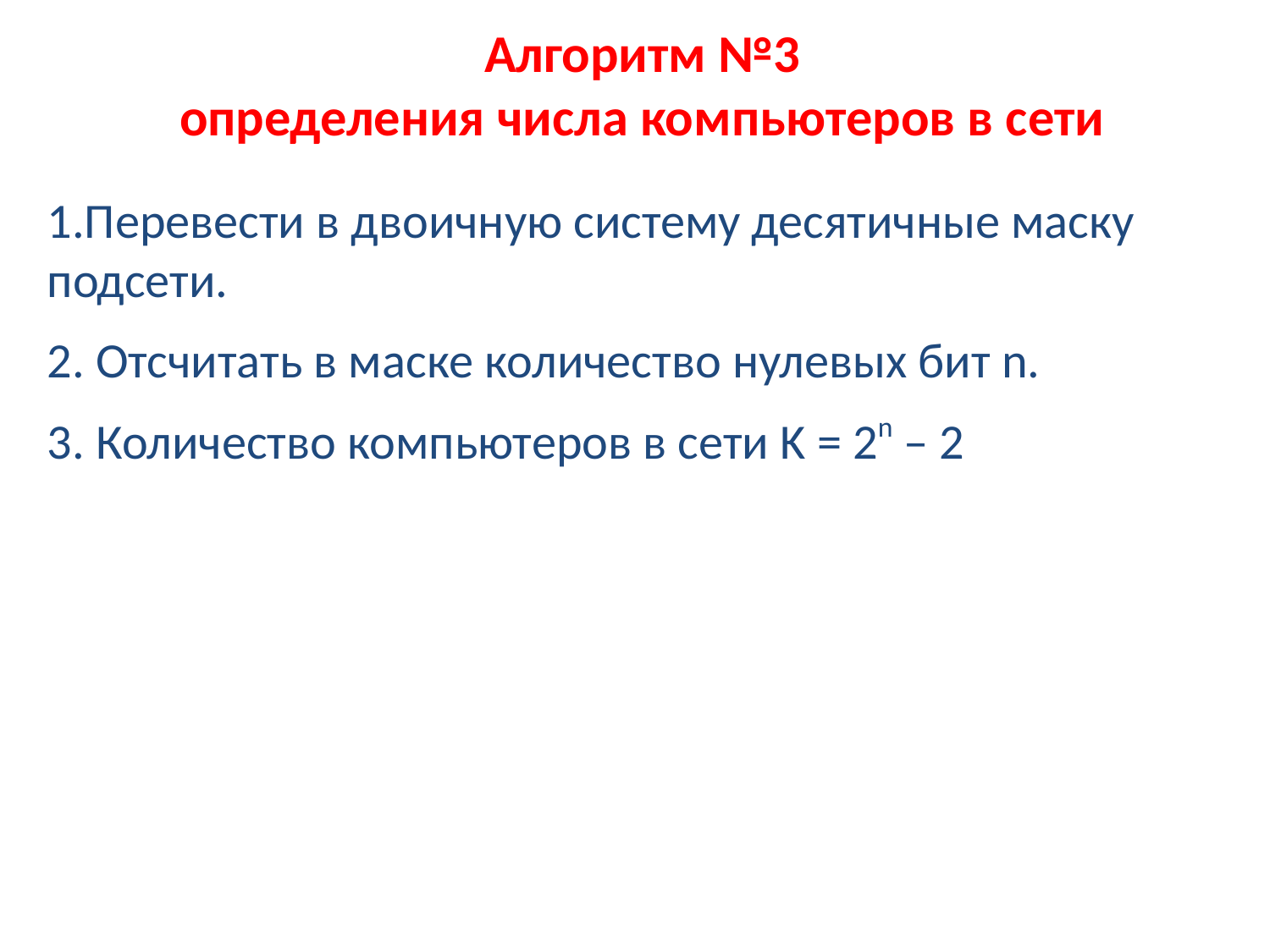

Алгоритм №3
определения числа компьютеров в сети
Перевести в двоичную систему десятичные маску подсети.
 Отсчитать в маске количество нулевых бит n.
 Количество компьютеров в сети K = 2n – 2